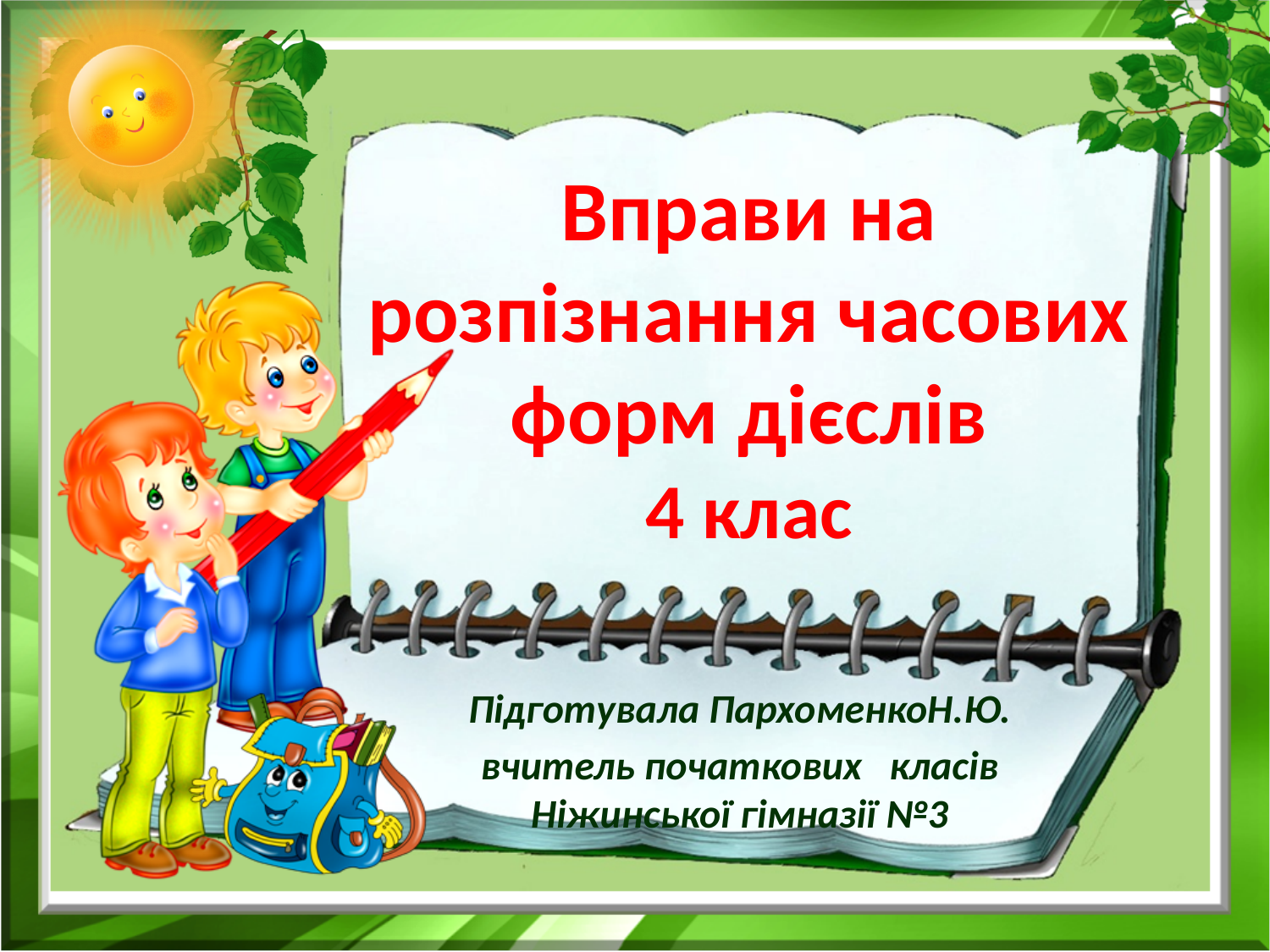

# Вправи на розпізнання часових форм дієслів 4 клас
Підготувала ПархоменкоН.Ю.
вчитель початкових   класів Ніжинської гімназії №3